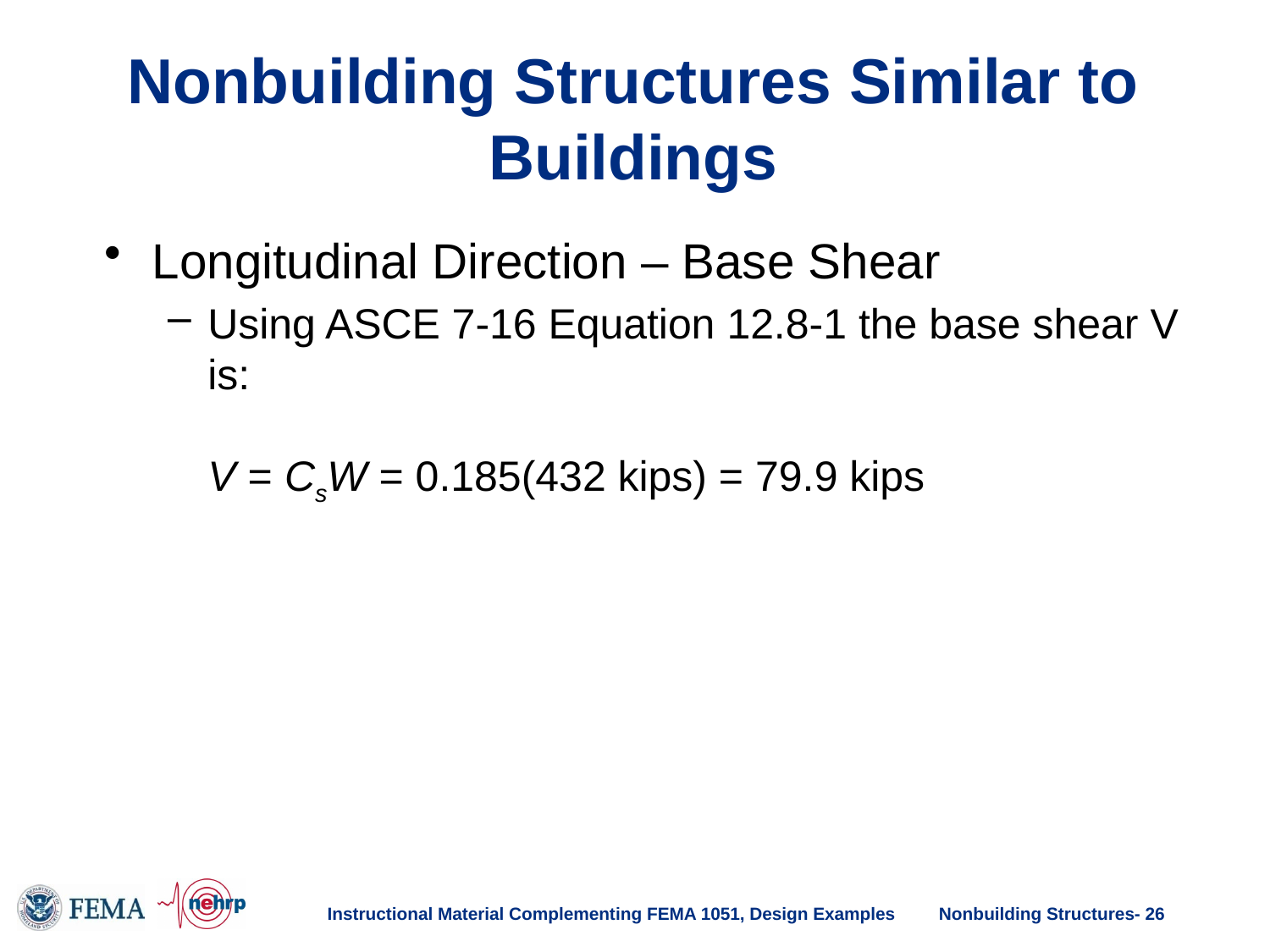

# Nonbuilding Structures Similar to Buildings
Longitudinal Direction – Base Shear
Using ASCE 7-16 Equation 12.8-1 the base shear V is:
V = CsW = 0.185(432 kips) = 79.9 kips
Instructional Material Complementing FEMA 1051, Design Examples
Nonbuilding Structures- 26